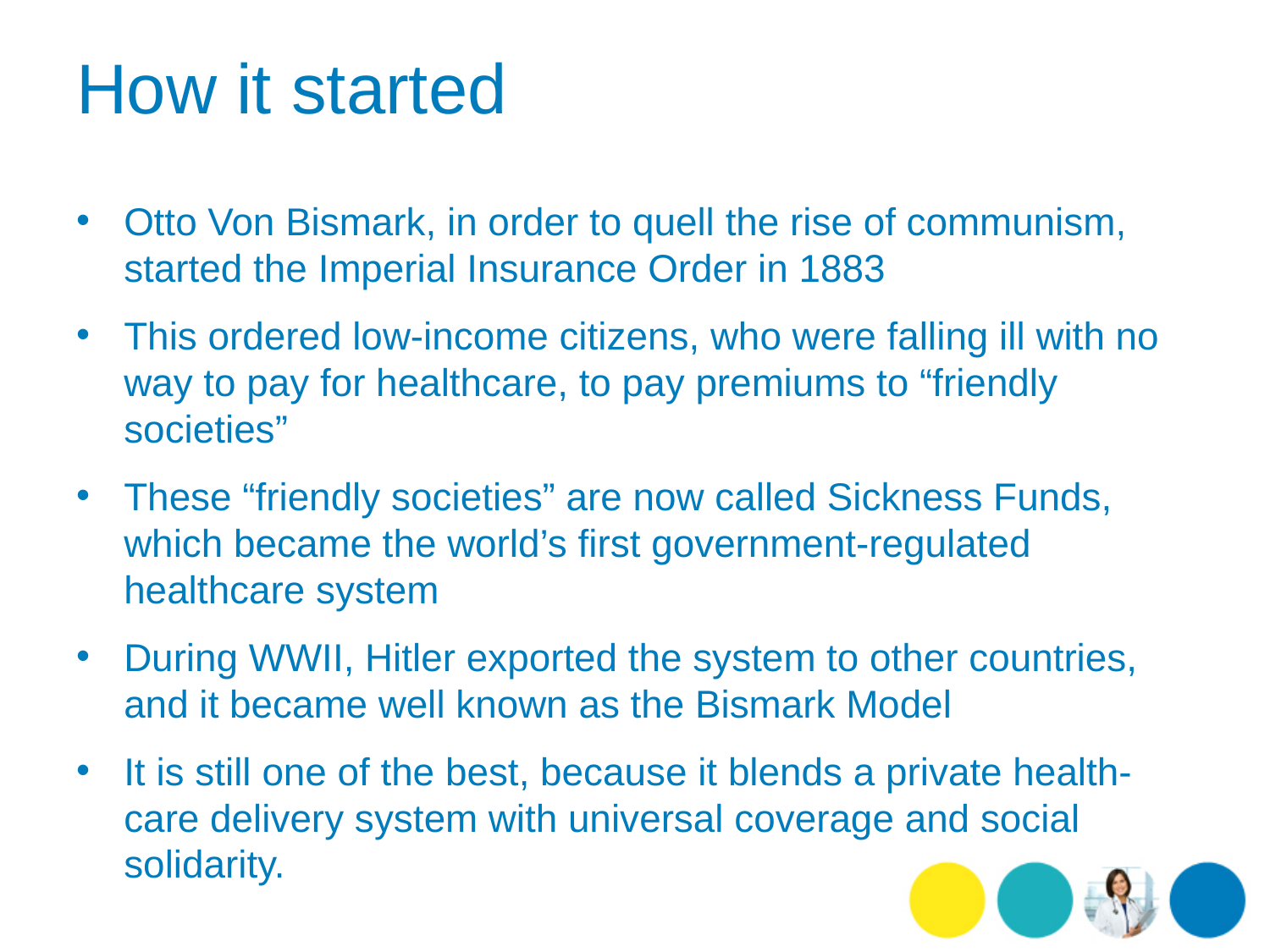

# How it started
Otto Von Bismark, in order to quell the rise of communism, started the Imperial Insurance Order in 1883
This ordered low-income citizens, who were falling ill with no way to pay for healthcare, to pay premiums to “friendly societies”
These “friendly societies” are now called Sickness Funds, which became the world’s first government-regulated healthcare system
During WWII, Hitler exported the system to other countries, and it became well known as the Bismark Model
It is still one of the best, because it blends a private health-care delivery system with universal coverage and social solidarity.